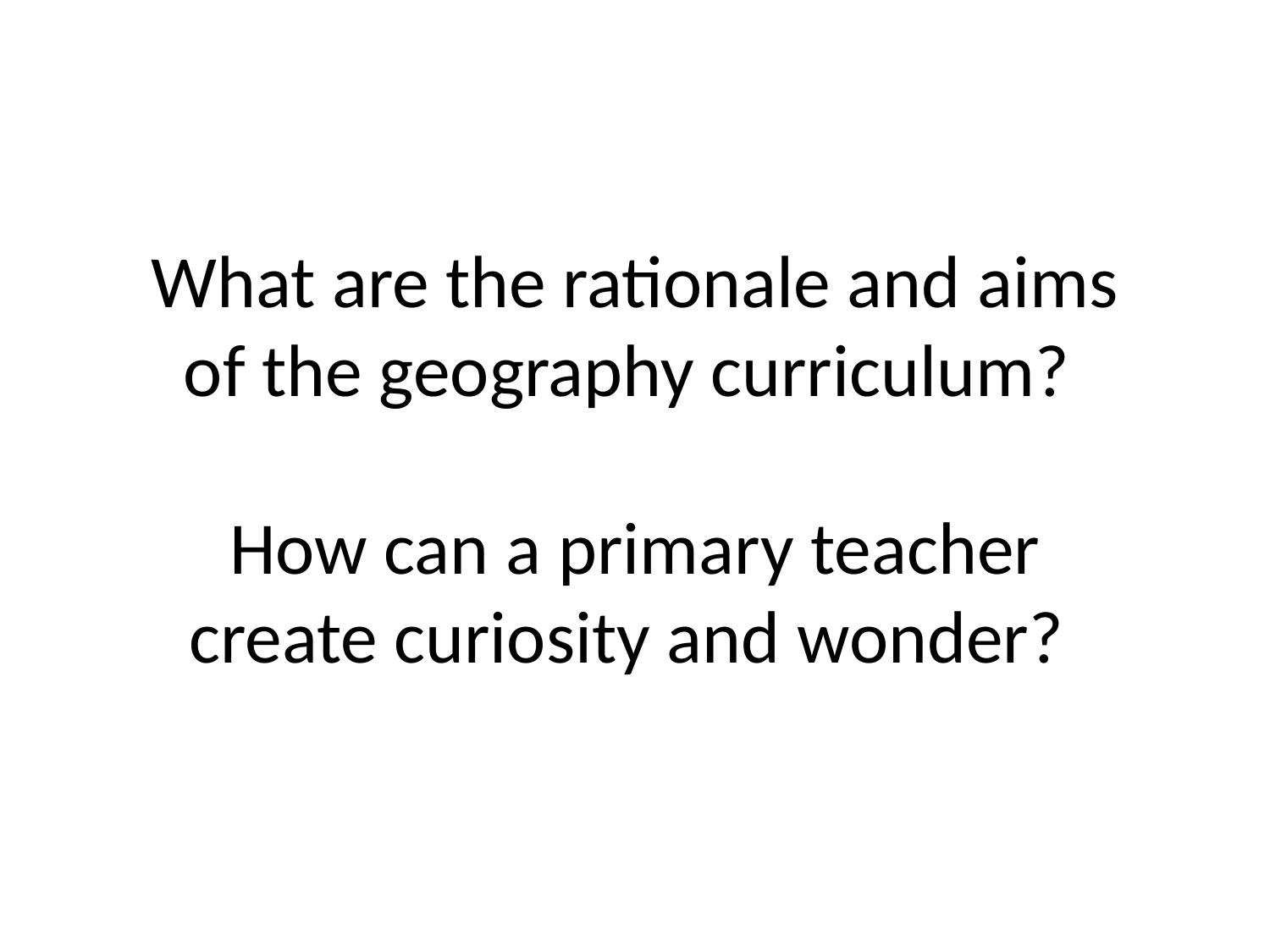

# What are the rationale and aims of the geography curriculum? How can a primary teacher create curiosity and wonder?